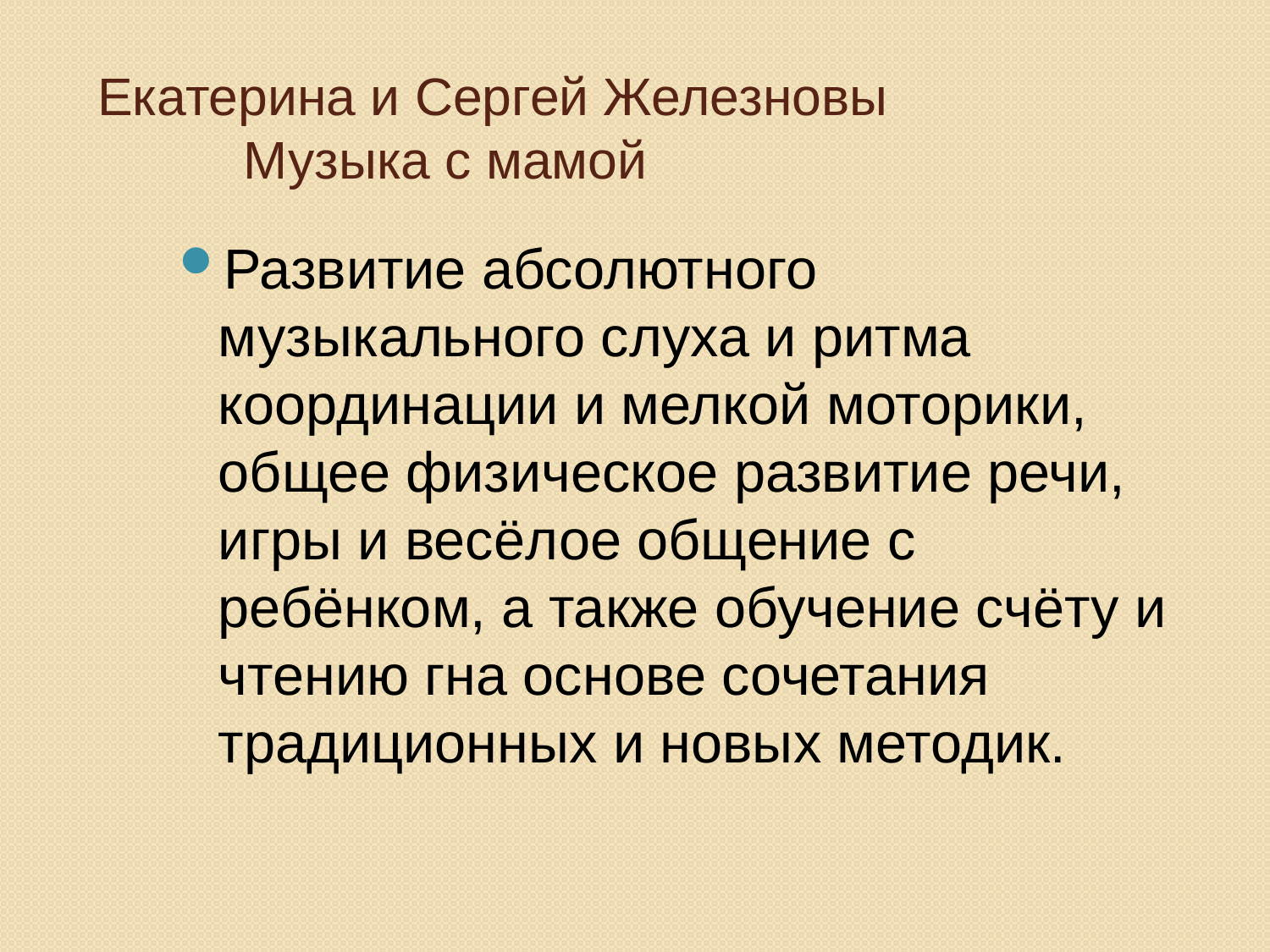

# Екатерина и Сергей Железновы Музыка с мамой
Развитие абсолютного музыкального слуха и ритма координации и мелкой моторики, общее физическое развитие речи, игры и весёлое общение с ребёнком, а также обучение счёту и чтению гна основе сочетания традиционных и новых методик.